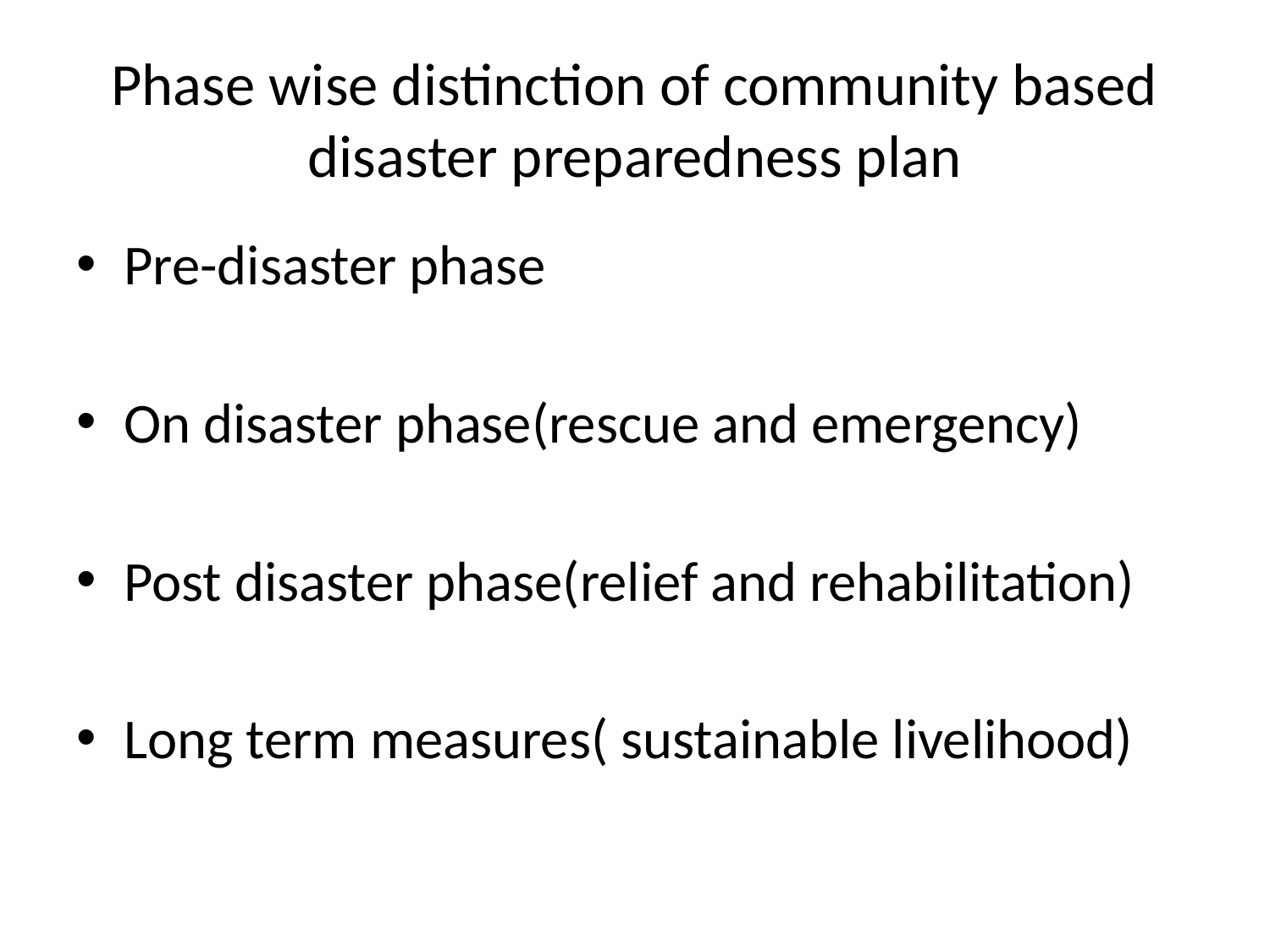

# Phase wise distinction of community based disaster preparedness plan
Pre-disaster phase

On disaster phase(rescue and emergency)

Post disaster phase(relief and rehabilitation)

Long term measures( sustainable livelihood)